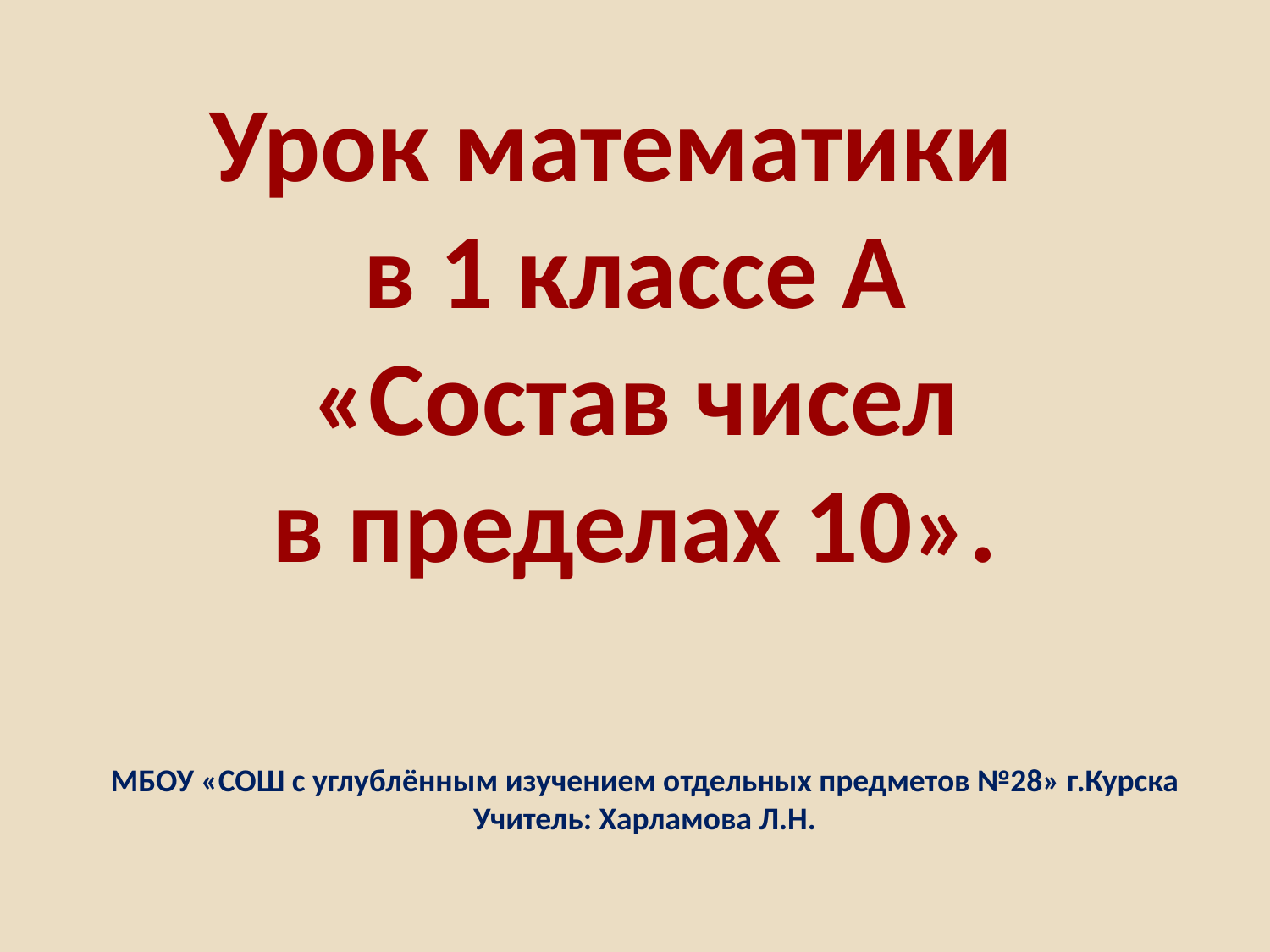

Урок математики
в 1 классе А
«Состав чисел
в пределах 10».

МБОУ «СОШ с углублённым изучением отдельных предметов №28» г.Курска
Учитель: Харламова Л.Н.